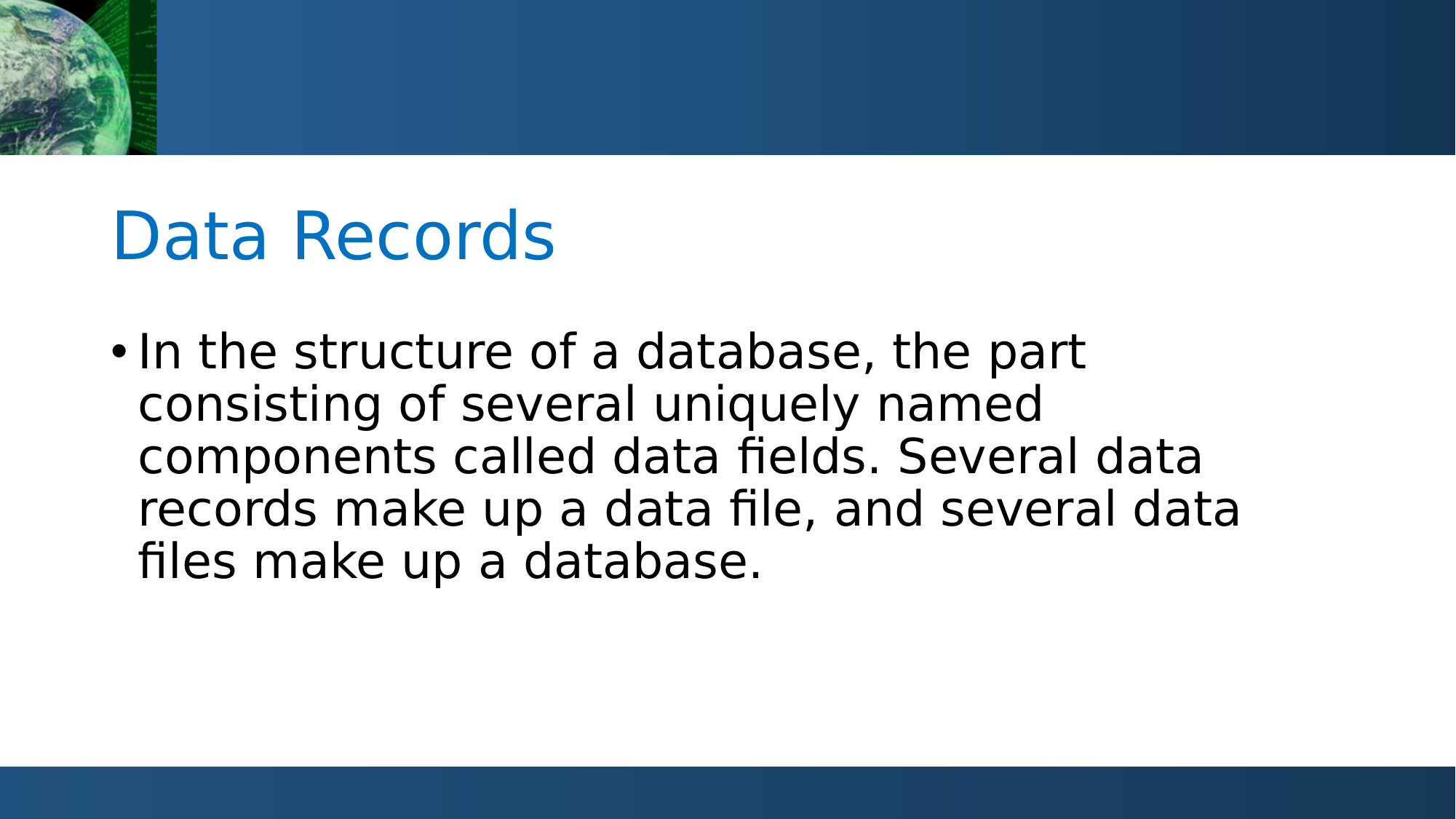

# Data Records
In the structure of a database, the part consisting of several uniquely named components called data fields. Several data records make up a data file, and several data files make up a database.